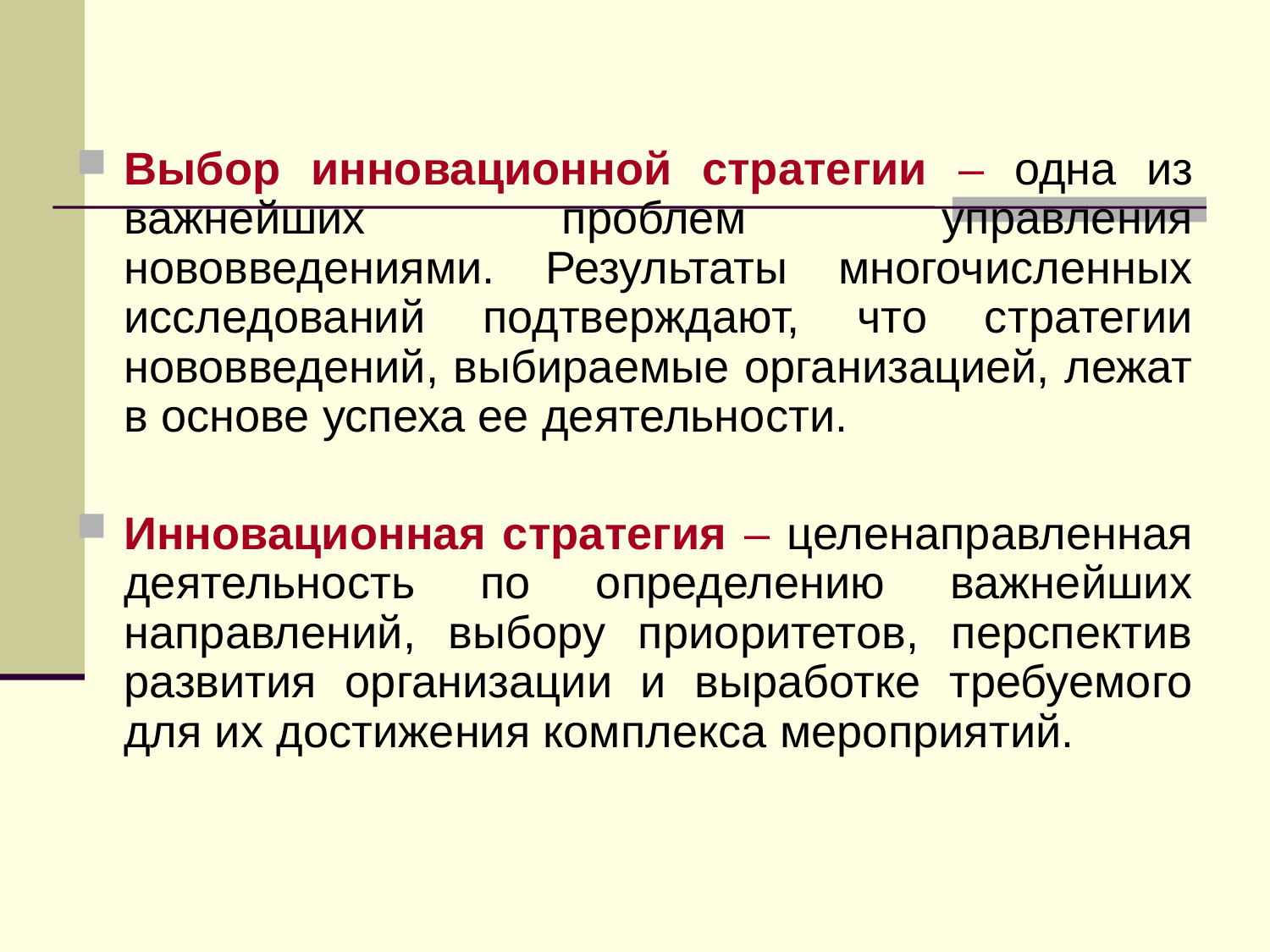

Выбор инновационной стратегии – одна из важнейших проблем управления нововведениями. Результаты многочисленных исследований подтверждают, что стратегии нововведений, выбираемые организацией, лежат в основе успеха ее деятельности.

Инновационная стратегия – целенаправленная деятельность по определению важнейших направлений, выбору приоритетов, перспектив развития организации и выработке требуемого для их достижения комплекса мероприятий.